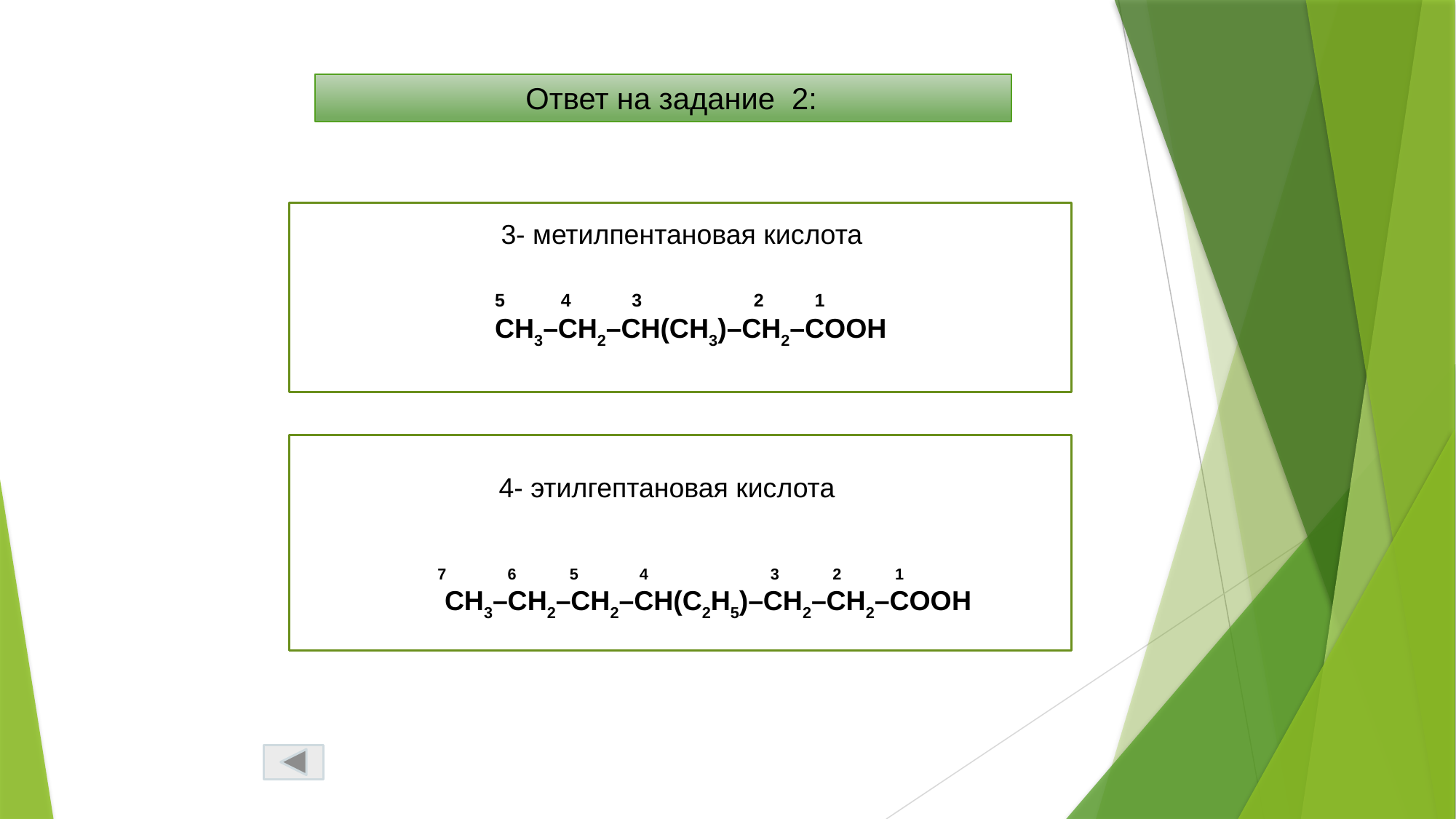

Ответ на задание  2:

                        3- метилпентановая кислота
                                             5           4            3                      2          1
                        CH3–CH2–CH(CH3)–CH2–COOH

          4- этилгептановая кислота
                           7        6       5        4                3       2       1
              CH3–CH2–CH2–CH(C2H5)–CH2–CH2–COOH